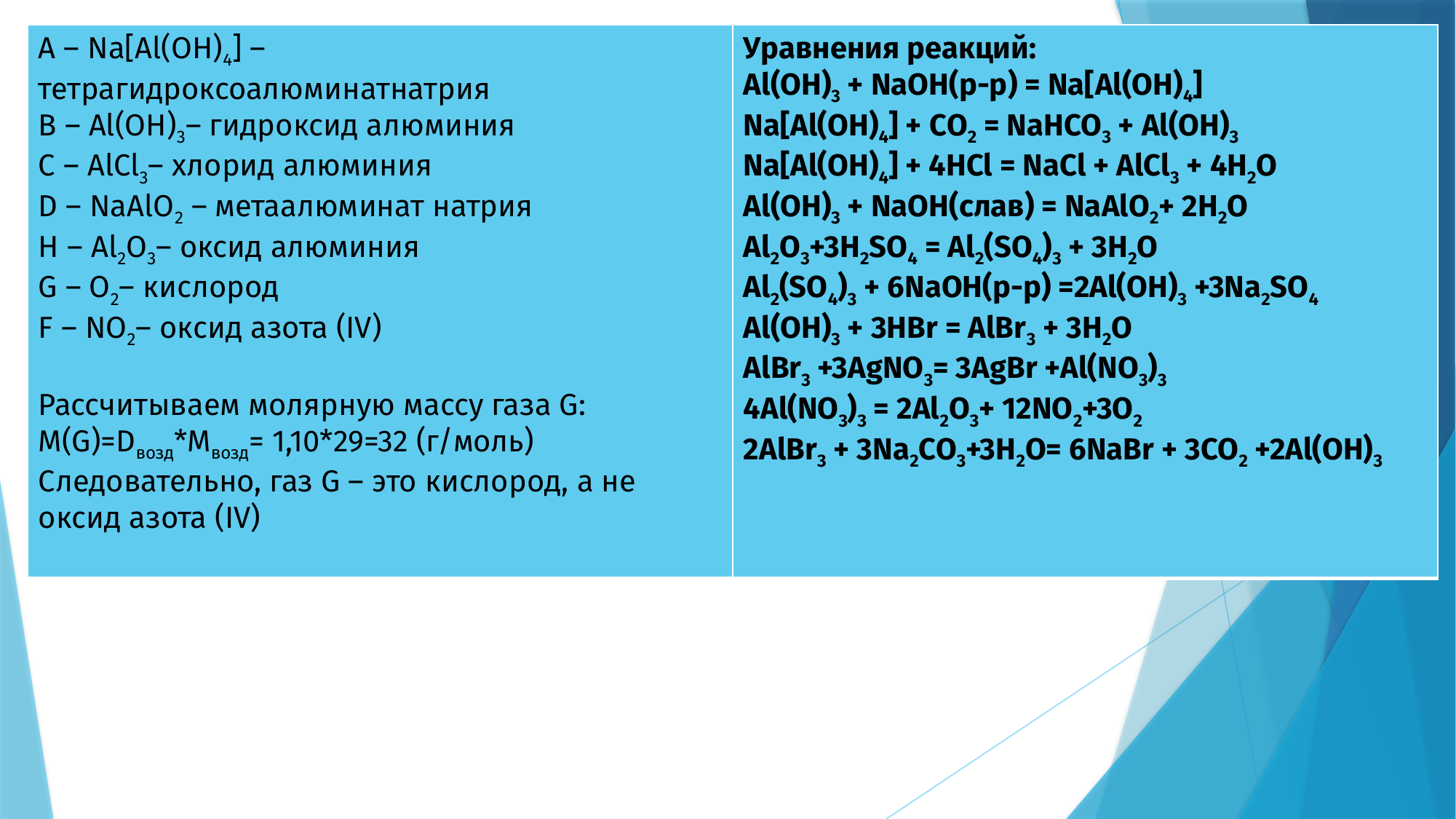

| А – Na[Al(OH)4] – тетрагидроксоалюминатнатрия В – Al(OH)3– гидроксид алюминия С – AlCl3– хлорид алюминия D – NaAlO2 – метаалюминат натрия H – Al2O3– оксид алюминия G – O2– кислород F – NO2– оксид азота (IV)   Рассчитываем молярную массу газа G: М(G)=Dвозд\*Мвозд= 1,10\*29=32 (г/моль) Следовательно, газ G – это кислород, а не оксид азота (IV) | Уравнения реакций: Al(OH)3 + NaOH(р-р) = Na[Al(OH)4] Na[Al(OH)4] + СO2 = NaHCO3 + Al(OH)3 Na[Al(OH)4] + 4HCl = NaCl + AlCl3 + 4H2O Al(OH)3 + NaOH(слав) = NaAlO2+ 2H2O Al2O3+3H2SO4 = Al2(SO4)3 + 3H2O Al2(SO4)3 + 6NaOH(р-р) =2Al(OH)3 +3Na2SO4 Al(OH)3 + 3HBr = AlBr3 + 3H2O AlBr3 +3AgNO3= 3AgBr +Al(NO3)3 4Al(NO3)3 = 2Al2O3+ 12NO2+3O2 2AlBr3 + 3Na2CO3+3H2O= 6NaBr + 3CO2 +2Al(OH)3 |
| --- | --- |